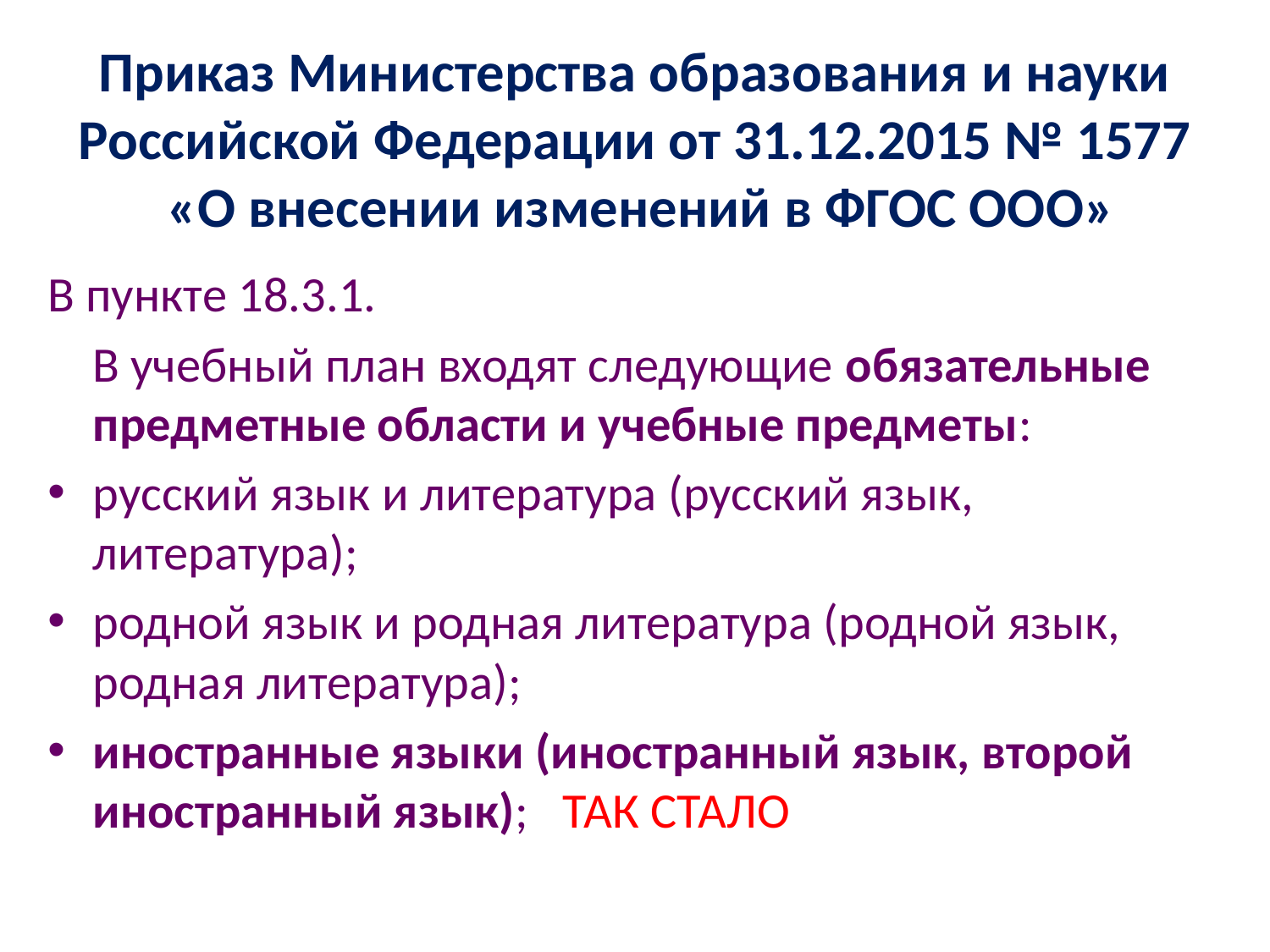

# Приказ Министерства образования и науки Российской Федерации от 31.12.2015 № 1577  «О внесении изменений в ФГОС ООО»
В пункте 18.3.1.
    В учебный план входят следующие обязательные предметные области и учебные предметы:
русский язык и литература (русский язык, литература);
родной язык и родная литература (родной язык, родная литература);
иностранные языки (иностранный язык, второй иностранный язык);   ТАК СТАЛО